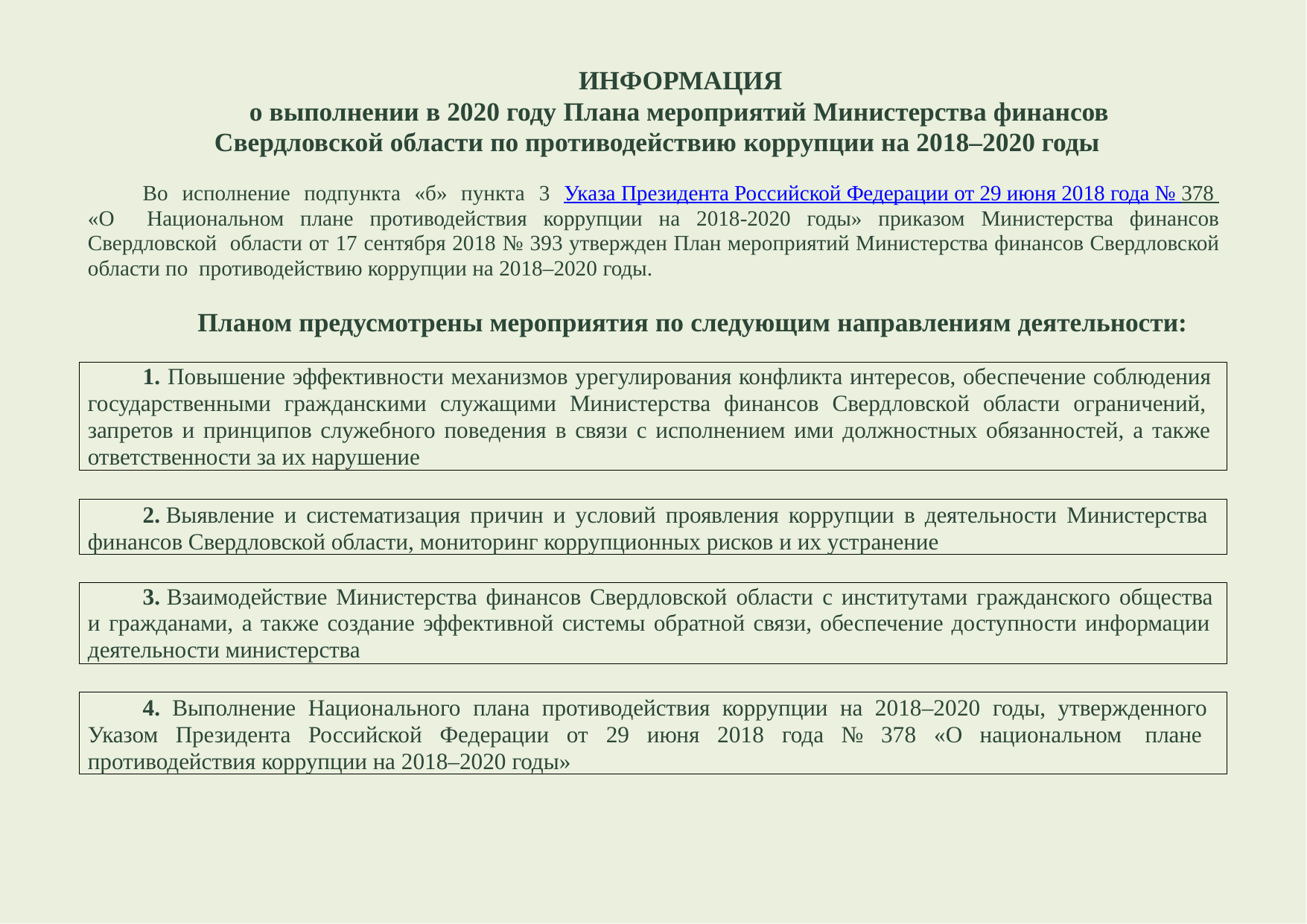

ИНФОРМАЦИЯ
о выполнении в 2020 году Плана мероприятий Министерства финансов  Свердловской области по противодействию коррупции на 2018–2020 годы
Во исполнение подпункта «б» пункта 3 Указа Президента Российской Федерации от 29 июня 2018 года № 378
«О  Национальном плане противодействия коррупции на 2018-2020 годы» приказом Министерства финансов Свердловской  области от 17 сентября 2018 № 393 утвержден План мероприятий Министерства финансов Свердловской области по  противодействию коррупции на 2018–2020 годы.

Планом предусмотрены мероприятия по следующим направлениям деятельности:
1. Повышение эффективности механизмов урегулирования конфликта интересов, обеспечение соблюдения  государственными гражданскими служащими Министерства финансов Свердловской области ограничений,  запретов и принципов служебного поведения в связи с исполнением ими должностных обязанностей, а также  ответственности за их нарушение
2. Выявление и систематизация причин и условий проявления коррупции в деятельности Министерства  финансов Свердловской области, мониторинг коррупционных рисков и их устранение
3. Взаимодействие Министерства финансов Свердловской области с институтами гражданского общества  и гражданами, а также создание эффективной системы обратной связи, обеспечение доступности информации  деятельности министерства
4. Выполнение Национального плана противодействия коррупции на 2018–2020 годы, утвержденного  Указом Президента Российской Федерации от 29 июня 2018 года № 378 «О национальном плане  противодействия коррупции на 2018–2020 годы»